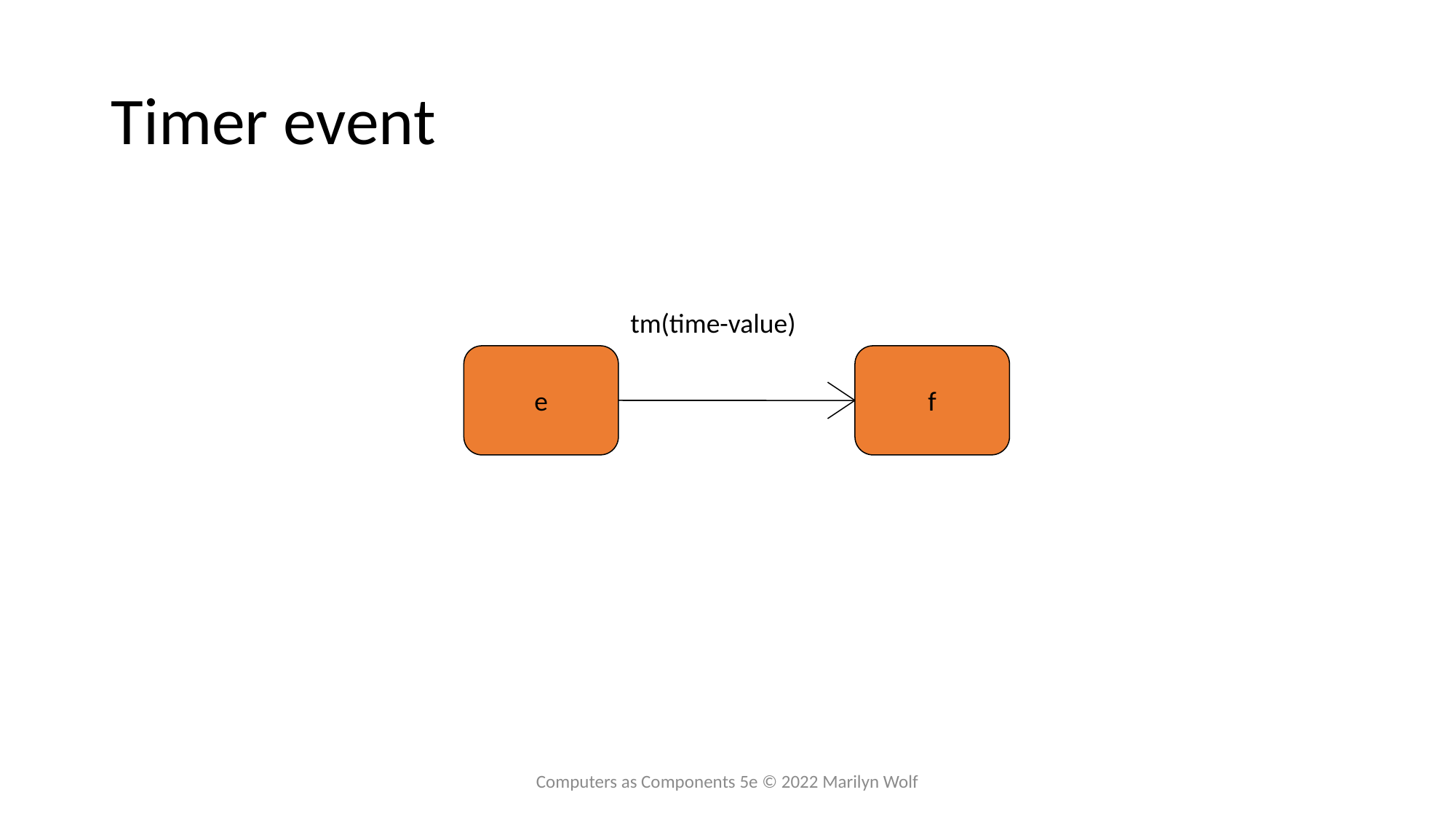

# Timer event
tm(time-value)
e
f

Computers as Components 5e © 2022 Marilyn Wolf